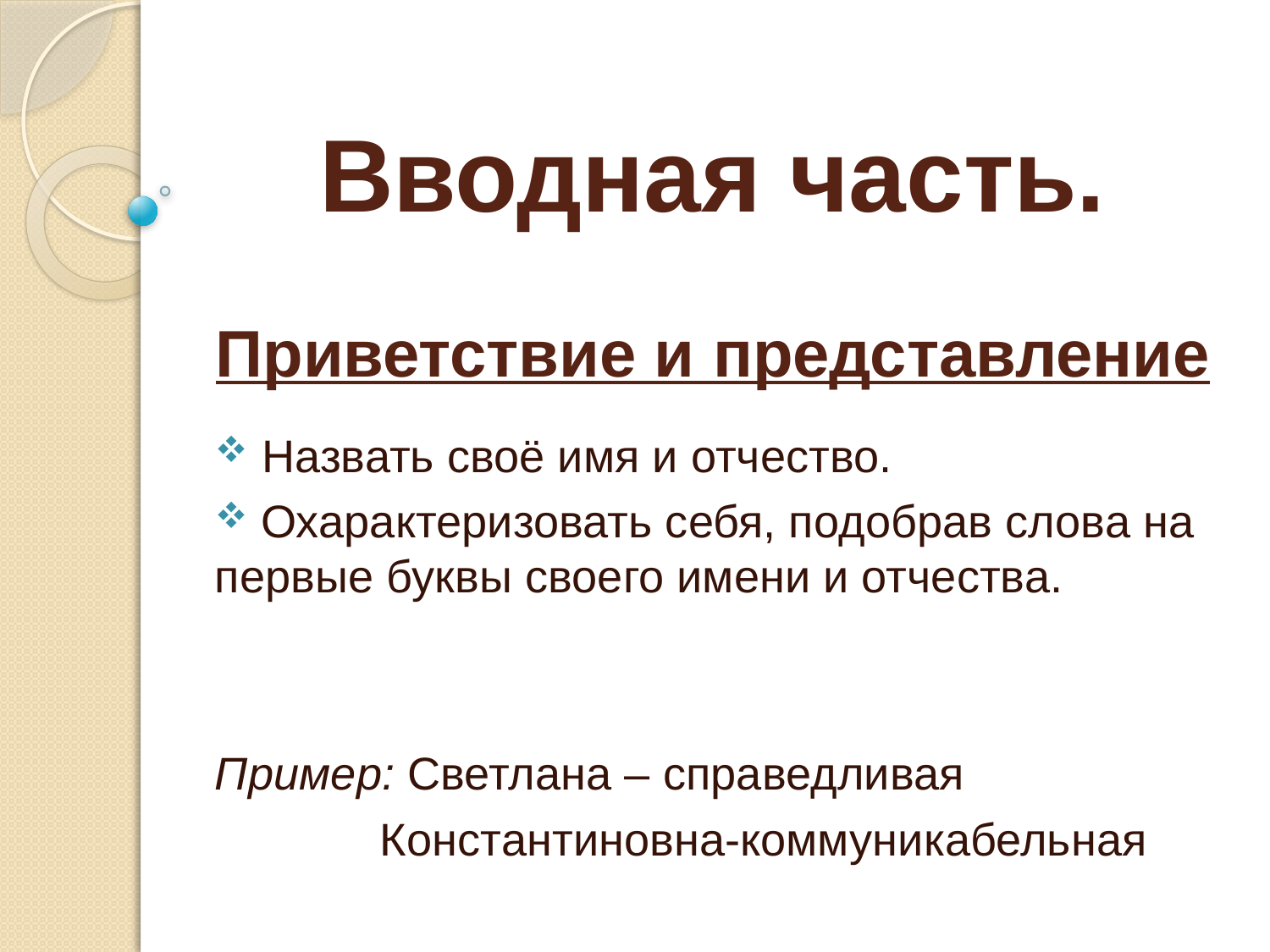

# Вводная часть. Приветствие и представление
 Назвать своё имя и отчество.
 Охарактеризовать себя, подобрав слова на первые буквы своего имени и отчества.

Пример: Светлана – справедливая
             Константиновна-коммуникабельная